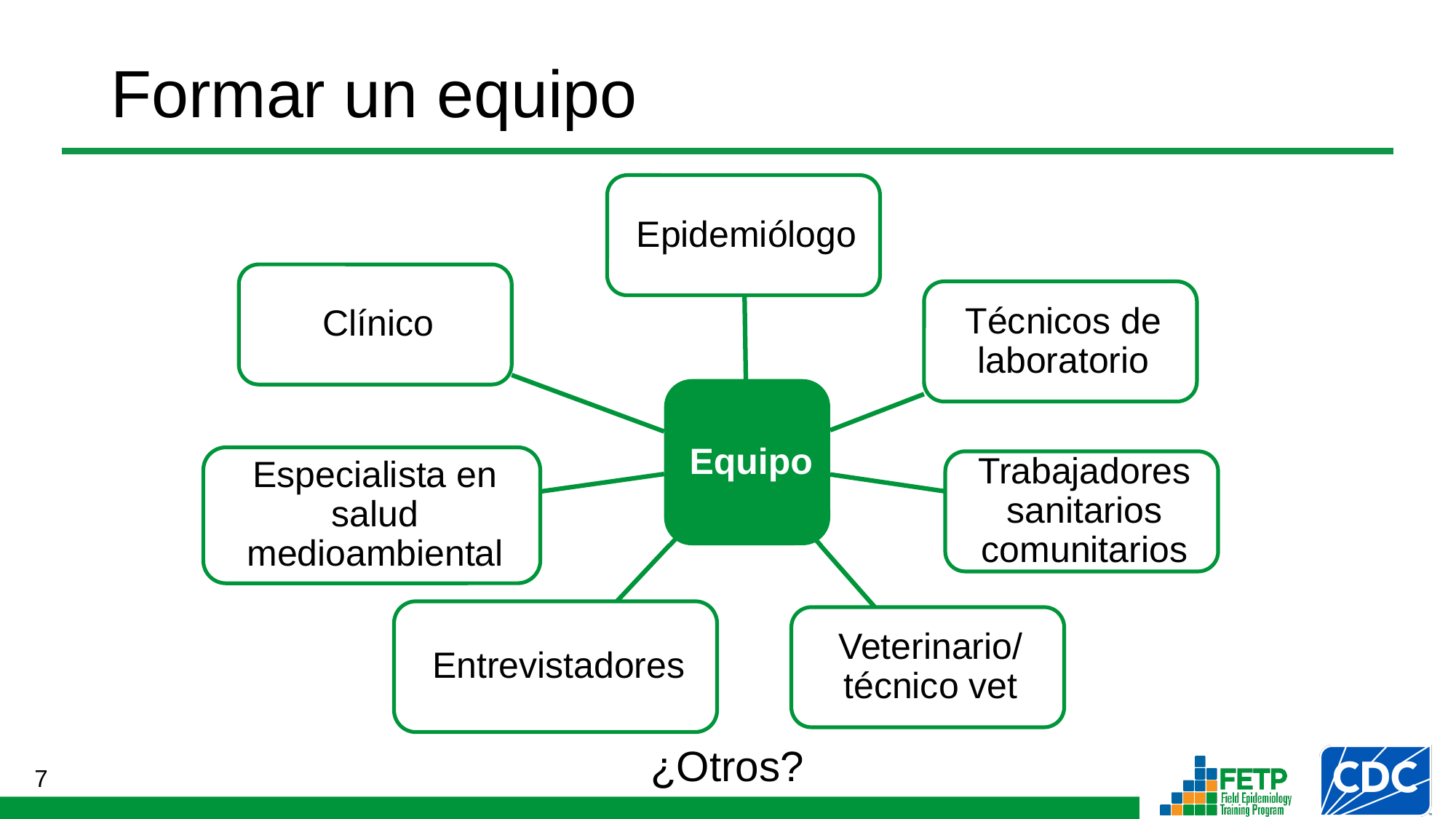

# Formar un equipo
Equipo
Epidemiólogo
Técnicos de laboratorio
Trabajadores sanitarios comunitarios
Veterinario/ técnico vet
Entrevistadores
Especialista en salud medioambiental
Clínico
¿Otros?